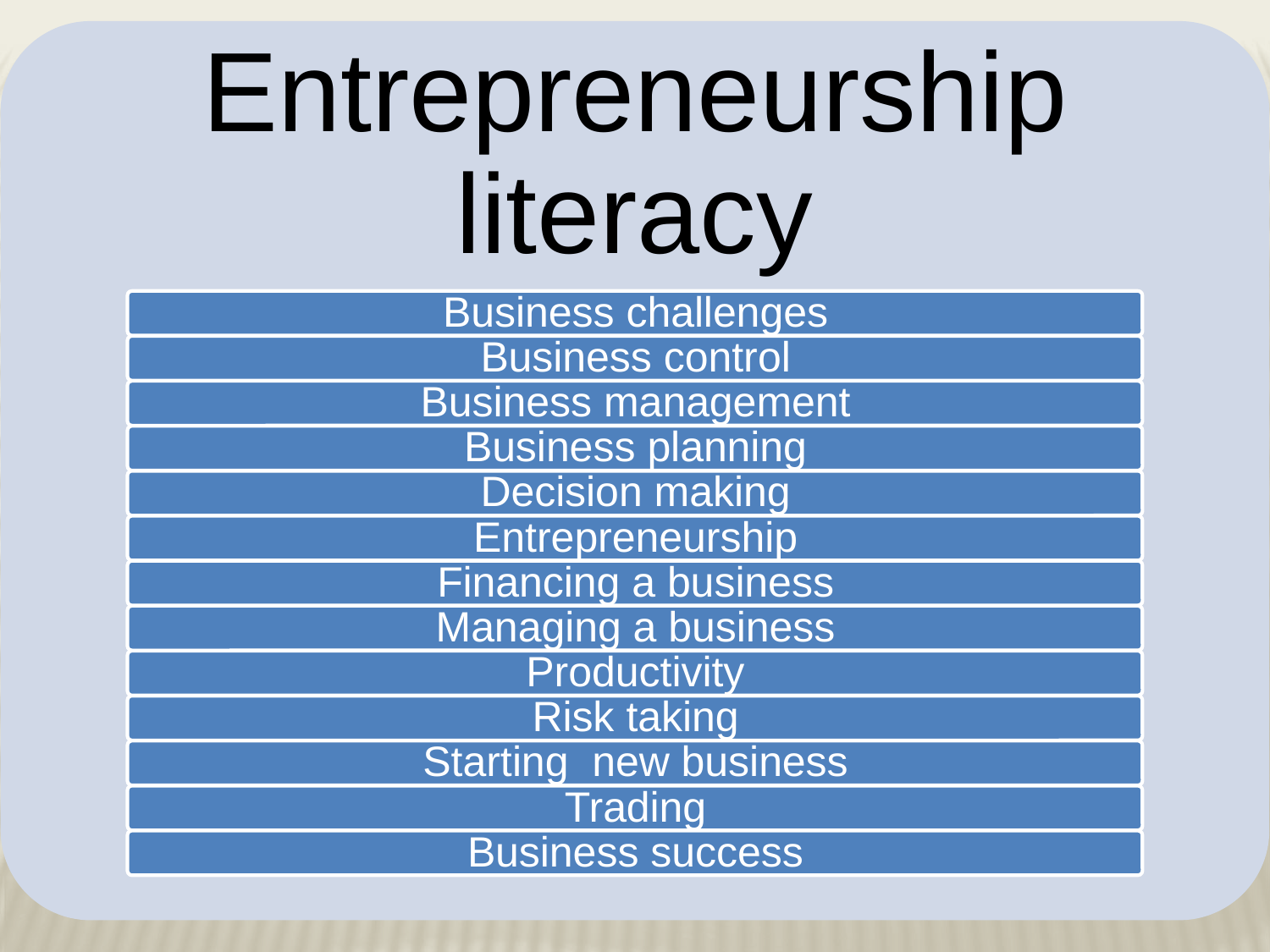

Entrepreneurship literacy
Business challenges
Business control
Business management
Business planning
Decision making
Entrepreneurship
Financing a business
Managing a business
Productivity
Risk taking
Starting  new business
Trading
Business success